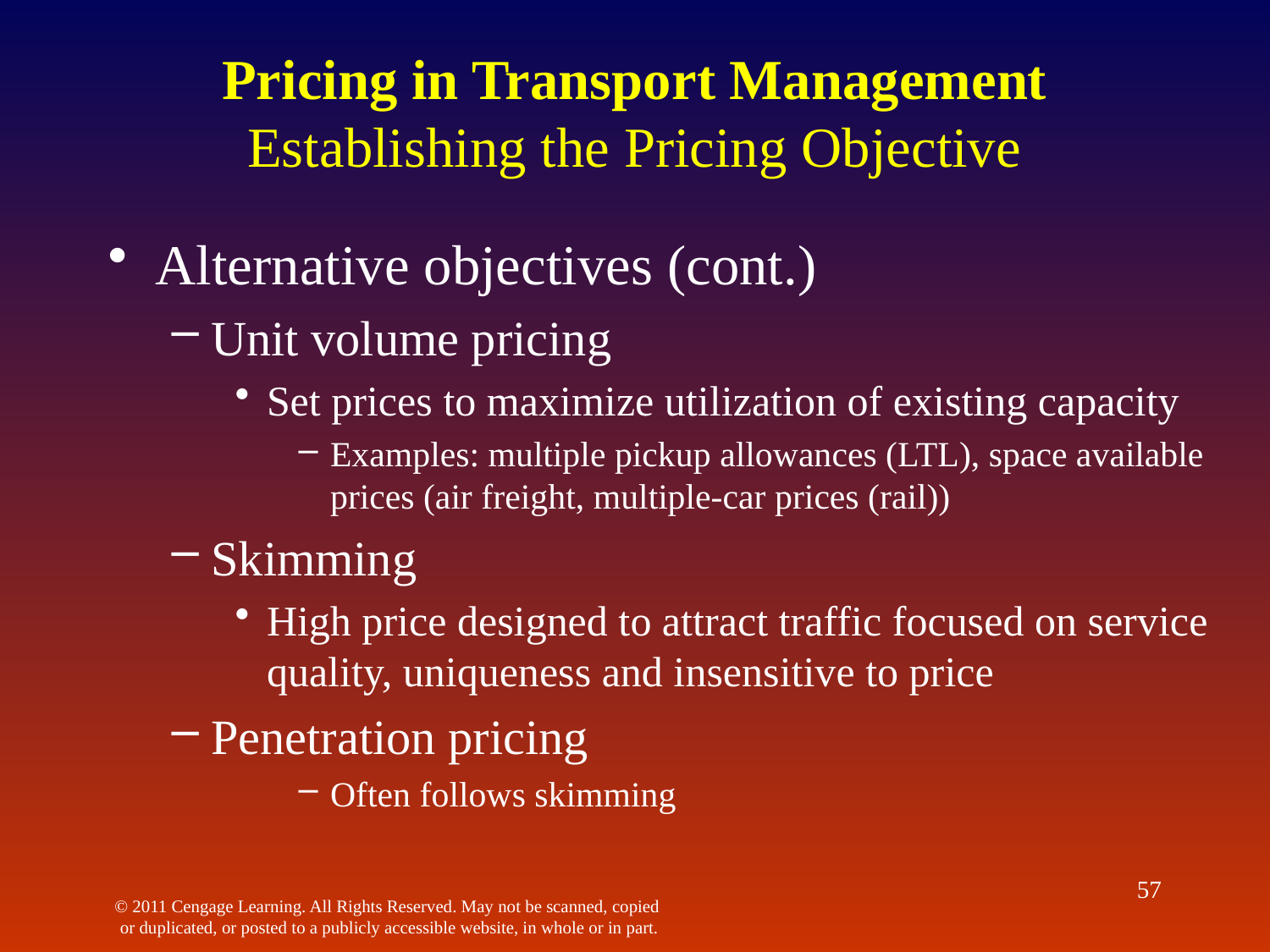

# Pricing in Transport Management Establishing the Pricing Objective
Alternative objectives (cont.)
Unit volume pricing
Set prices to maximize utilization of existing capacity
Examples: multiple pickup allowances (LTL), space available prices (air freight, multiple-car prices (rail))
Skimming
High price designed to attract traffic focused on service quality, uniqueness and insensitive to price
Penetration pricing
Often follows skimming

57
© 2011 Cengage Learning. All Rights Reserved. May not be scanned, copied   or duplicated, or posted to a publicly accessible website, in whole or in part.